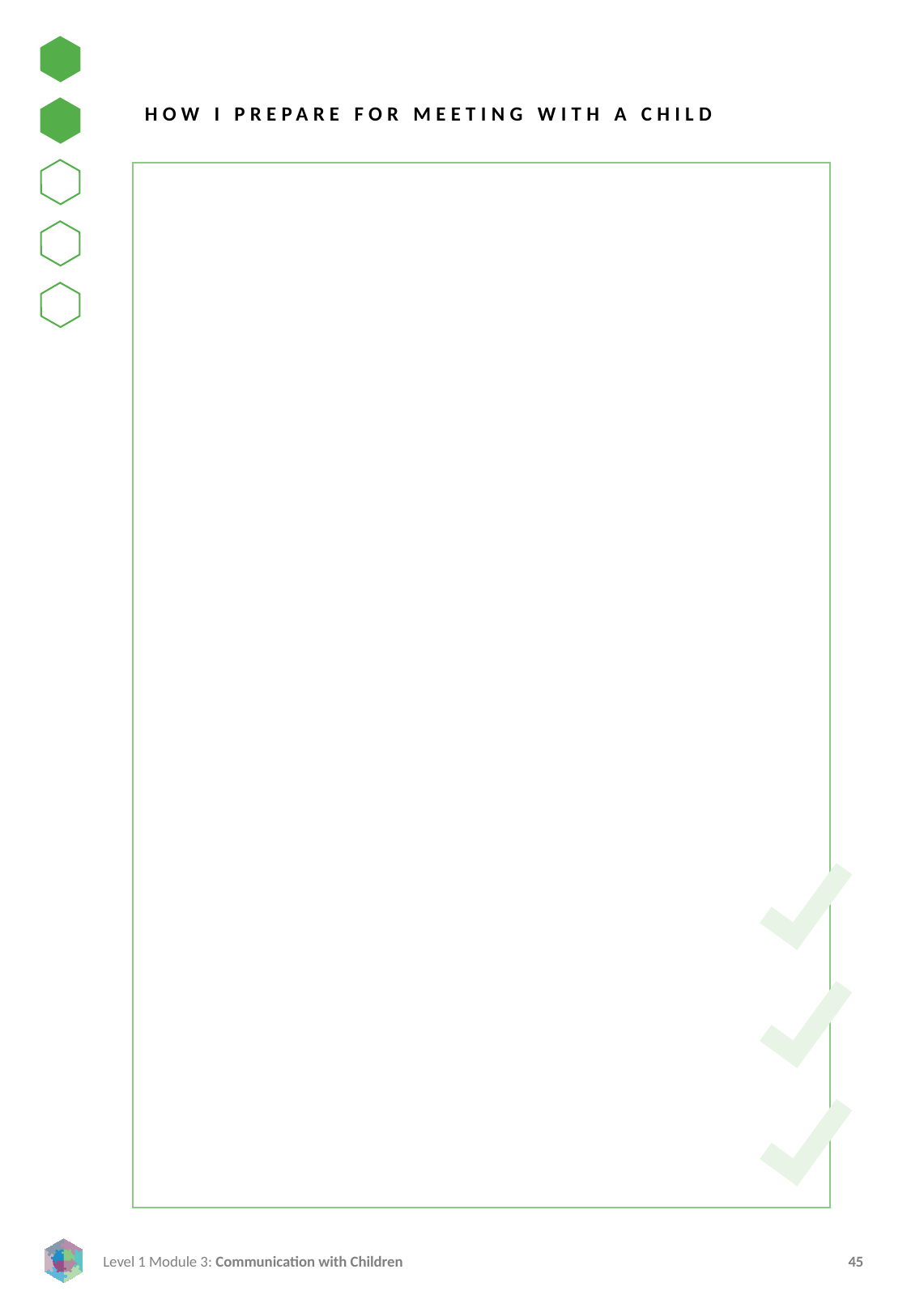

HOW I PREPARE FOR MEETING WITH A CHILD